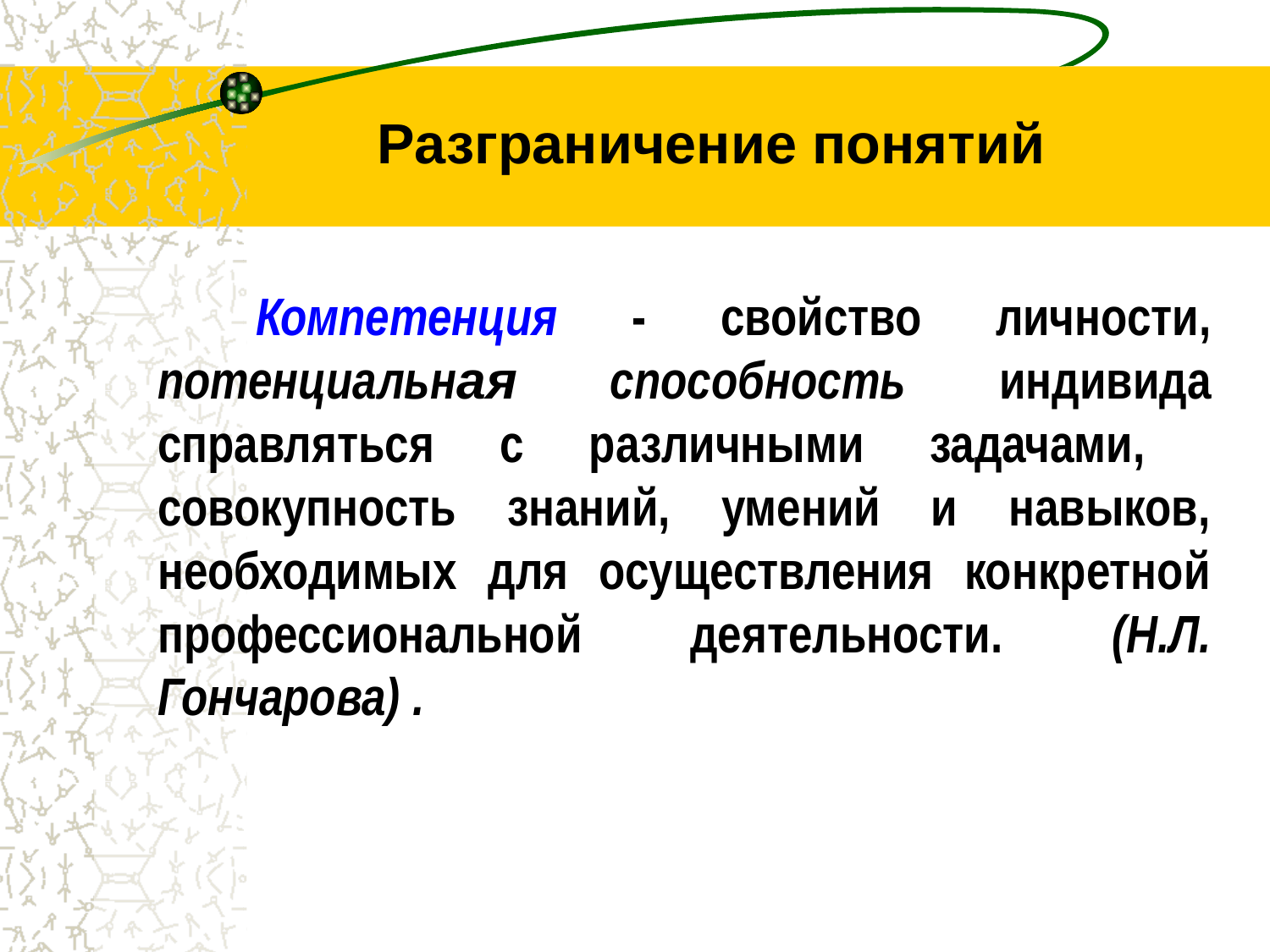

Разграничение понятий
Компетенция - свойство личности, потенциальная способность индивида справляться с различными задачами,  совокупность знаний, умений и навыков, необходимых для осуществления конкретной профессиональной деятельности. (Н.Л. Гончарова) .